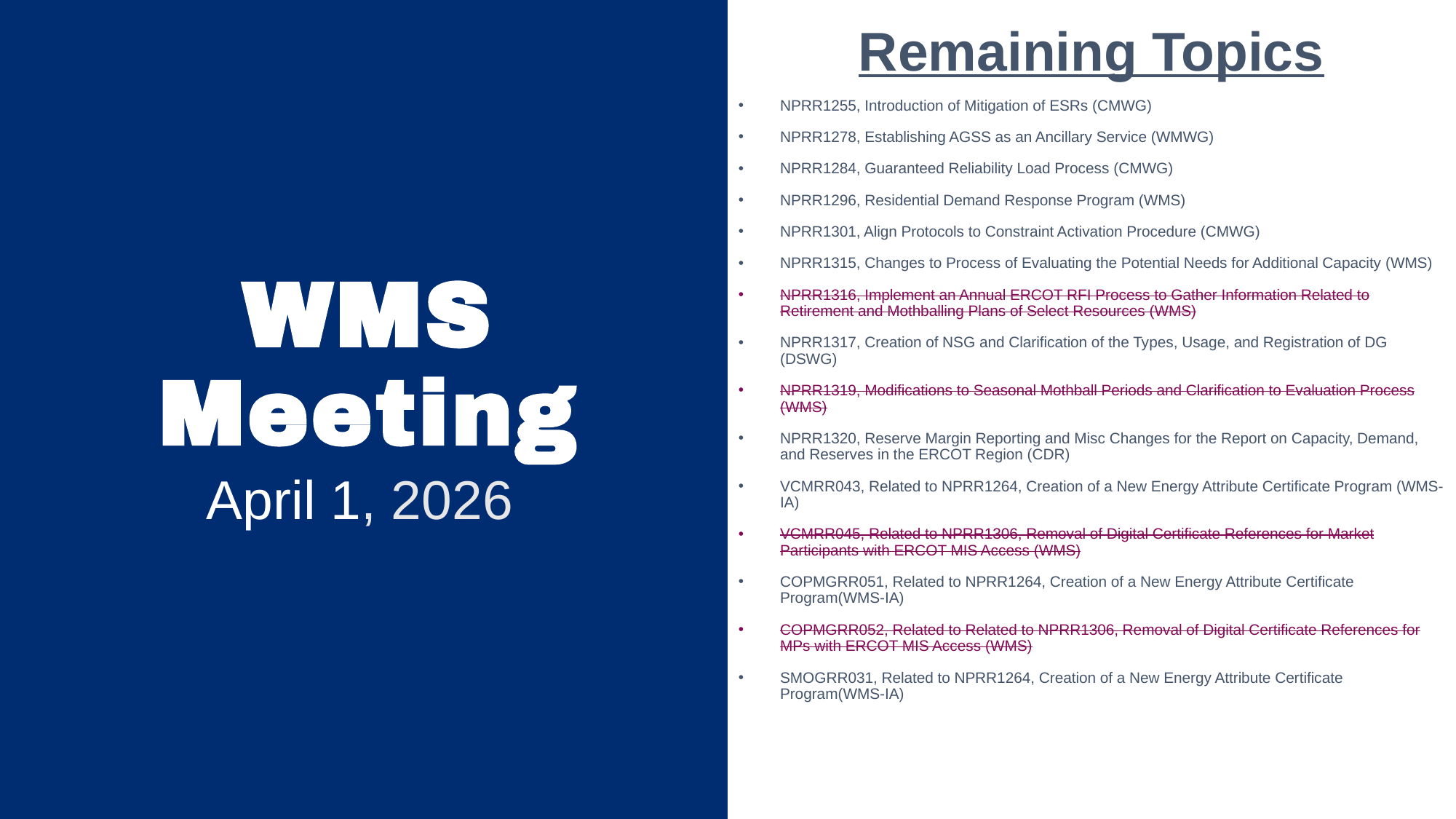

Remaining Topics
NPRR1255, Introduction of Mitigation of ESRs (CMWG)
NPRR1278, Establishing AGSS as an Ancillary Service (WMWG)
NPRR1284, Guaranteed Reliability Load Process (CMWG)
NPRR1296, Residential Demand Response Program (WMS)
NPRR1301, Align Protocols to Constraint Activation Procedure (CMWG)
NPRR1315, Changes to Process of Evaluating the Potential Needs for Additional Capacity (WMS)
NPRR1316, Implement an Annual ERCOT RFI Process to Gather Information Related to Retirement and Mothballing Plans of Select Resources (WMS)
NPRR1317, Creation of NSG and Clarification of the Types, Usage, and Registration of DG (DSWG)
NPRR1319, Modifications to Seasonal Mothball Periods and Clarification to Evaluation Process (WMS)
NPRR1320, Reserve Margin Reporting and Misc Changes for the Report on Capacity, Demand, and Reserves in the ERCOT Region (CDR)
VCMRR043, Related to NPRR1264, Creation of a New Energy Attribute Certificate Program (WMS-IA)
VCMRR045, Related to NPRR1306, Removal of Digital Certificate References for Market Participants with ERCOT MIS Access (WMS)
COPMGRR051, Related to NPRR1264, Creation of a New Energy Attribute Certificate Program(WMS-IA)
COPMGRR052, Related to Related to NPRR1306, Removal of Digital Certificate References for MPs with ERCOT MIS Access (WMS)
SMOGRR031, Related to NPRR1264, Creation of a New Energy Attribute Certificate Program(WMS-IA)

# WMS Meeting
April 1, 2026